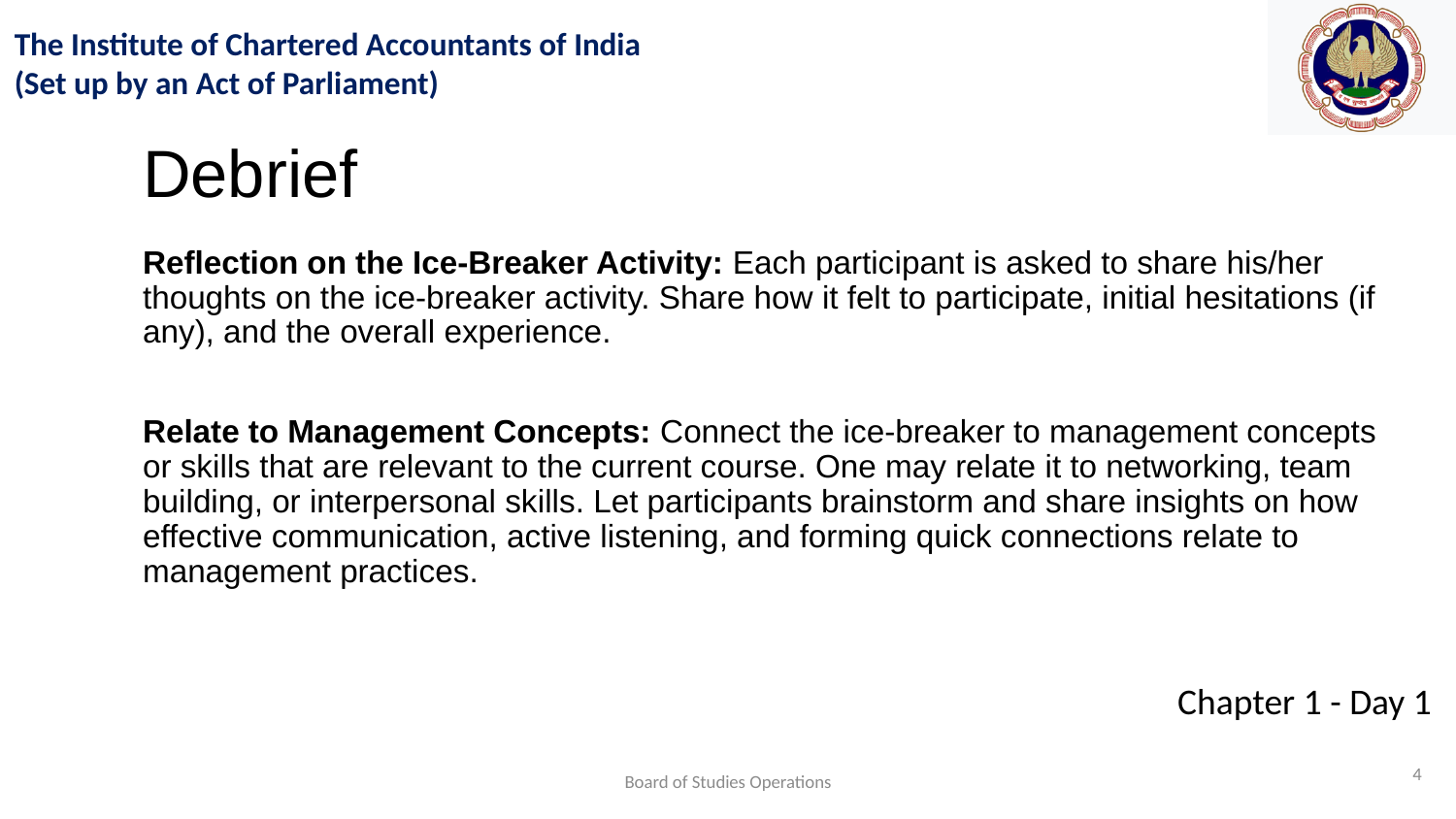

Debrief
Reflection on the Ice-Breaker Activity: Each participant is asked to share his/her thoughts on the ice-breaker activity. Share how it felt to participate, initial hesitations (if any), and the overall experience.

Relate to Management Concepts: Connect the ice-breaker to management concepts or skills that are relevant to the current course. One may relate it to networking, team building, or interpersonal skills. Let participants brainstorm and share insights on how effective communication, active listening, and forming quick connections relate to management practices.
4
Board of Studies Operations